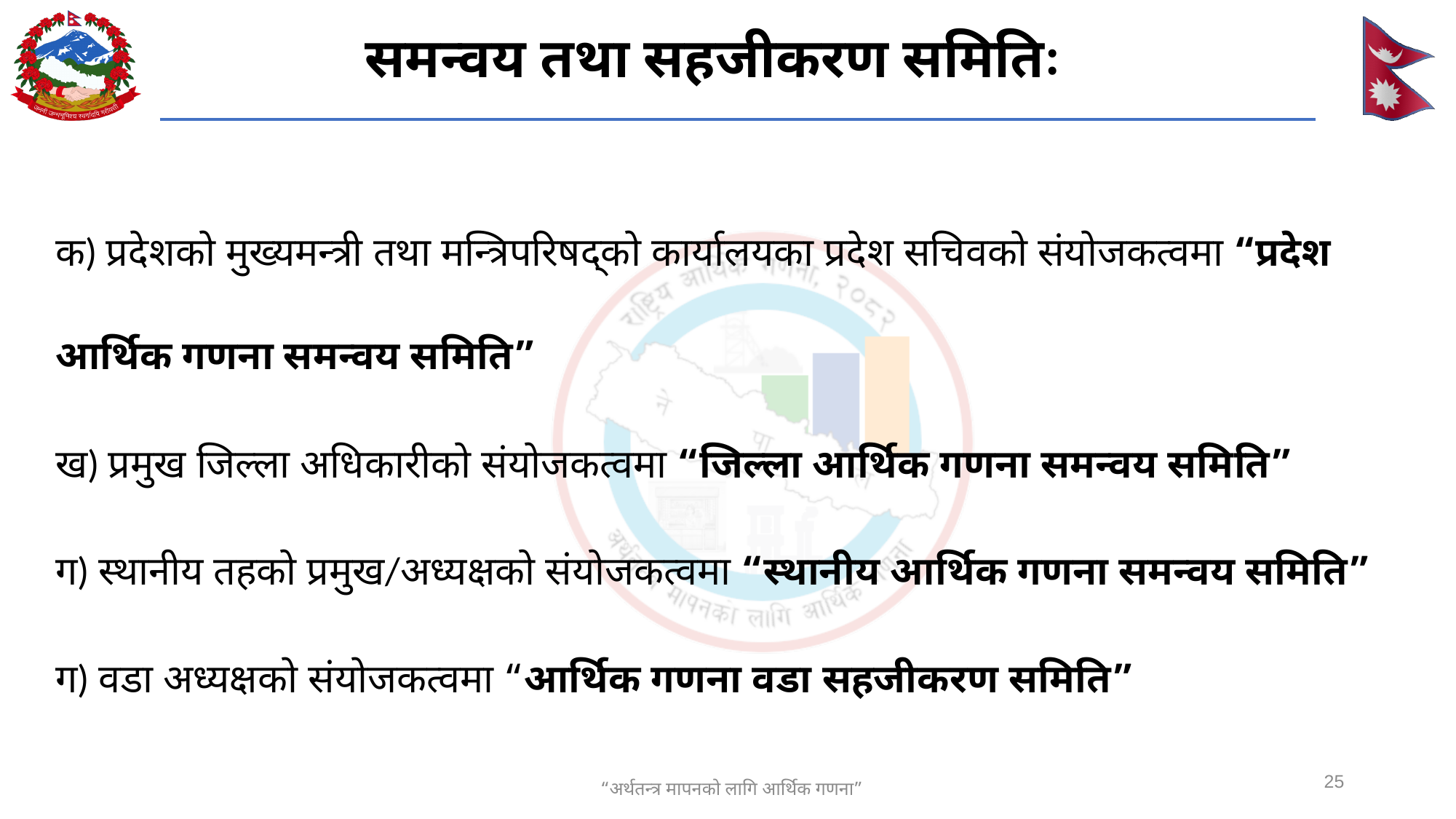

# समन्वय तथा सहजीकरण समितिः

क) प्रदेशको मुख्यमन्त्री तथा मन्त्रिपरिषद्को कार्यालयका प्रदेश सचिवको संयोजकत्वमा “प्रदेश आर्थिक गणना समन्वय समिति”
ख) प्रमुख जिल्ला अधिकारीको संयोजकत्वमा “जिल्ला आर्थिक गणना समन्वय समिति”
ग) स्थानीय तहको प्रमुख/अध्यक्षको संयोजकत्वमा “स्थानीय आर्थिक गणना समन्वय समिति”
ग) वडा अध्यक्षको संयोजकत्वमा “आर्थिक गणना वडा सहजीकरण समिति”

25
“अर्थतन्त्र मापनको लागि आर्थिक गणना”